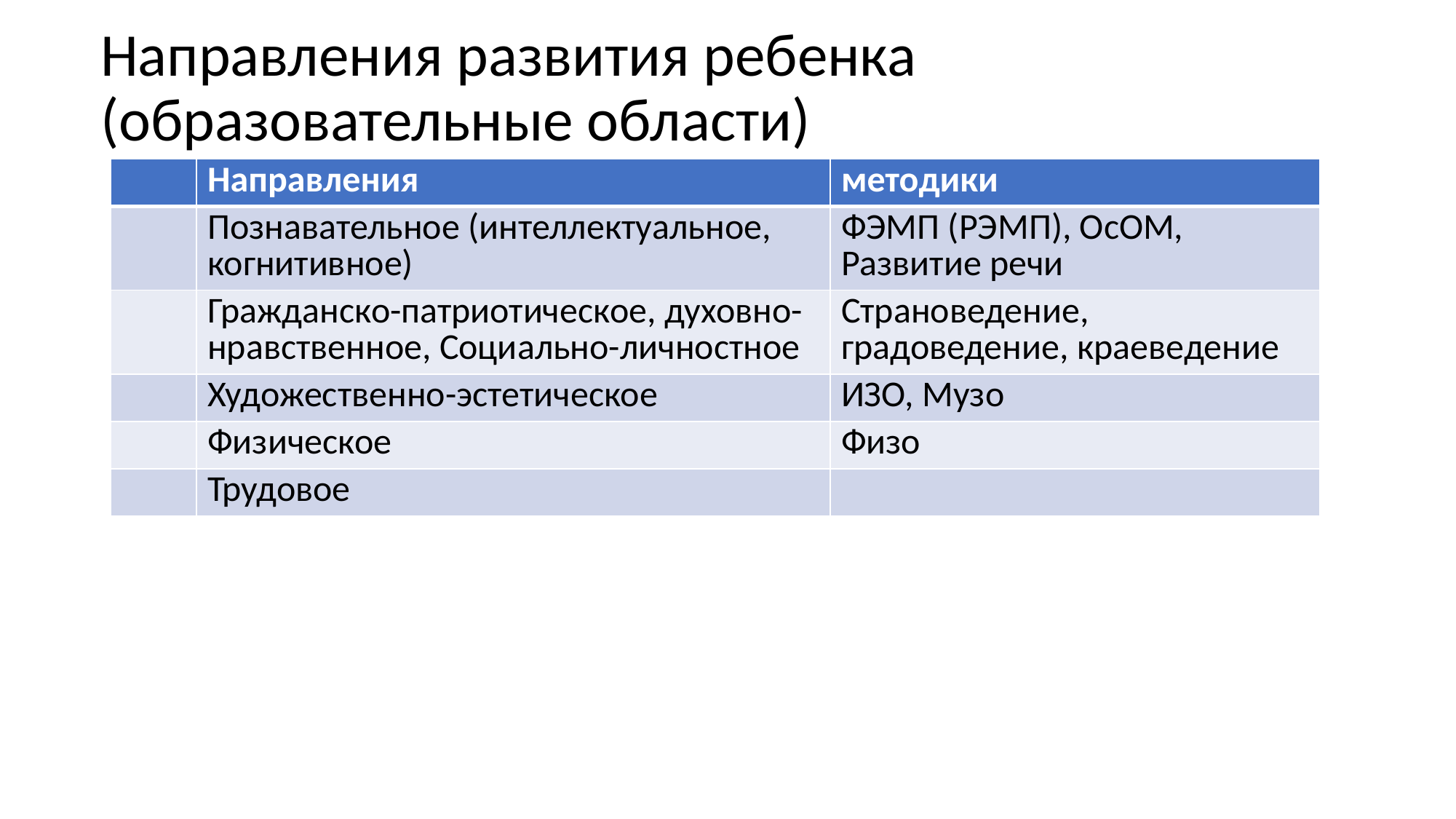

# Направления развития ребенка (образовательные области)
|  | Направления | методики |
| --- | --- | --- |
|  | Познавательное (интеллектуальное, когнитивное) | ФЭМП (РЭМП), ОсОМ, Развитие речи |
|  | Гражданско-патриотическое, духовно-нравственное, Социально-личностное | Страноведение, градоведение, краеведение |
|  | Художественно-эстетическое | ИЗО, Музо |
|  | Физическое | Физо |
|  | Трудовое |  |